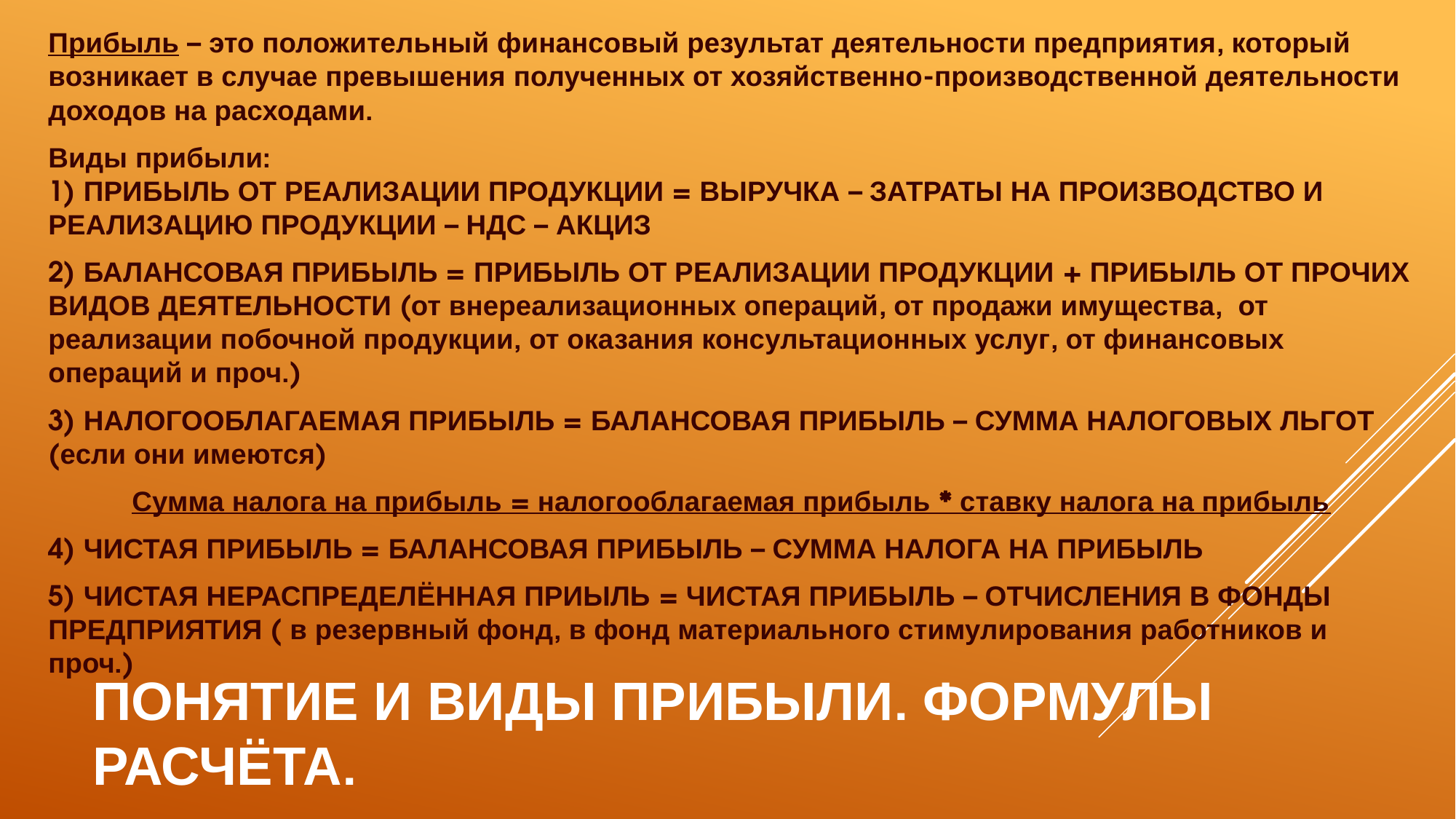

Прибыль – это положительный финансовый результат деятельности предприятия, который возникает в случае превышения полученных от хозяйственно-производственной деятельности доходов на расходами.
Виды прибыли:
1) ПРИБЫЛЬ ОТ РЕАЛИЗАЦИИ ПРОДУКЦИИ = ВЫРУЧКА – ЗАТРАТЫ НА ПРОИЗВОДСТВО И РЕАЛИЗАЦИЮ ПРОДУКЦИИ – НДС – АКЦИЗ
2) БАЛАНСОВАЯ ПРИБЫЛЬ = ПРИБЫЛЬ ОТ РЕАЛИЗАЦИИ ПРОДУКЦИИ + ПРИБЫЛЬ ОТ ПРОЧИХ ВИДОВ ДЕЯТЕЛЬНОСТИ (от внереализационных операций, от продажи имущества,  от реализации побочной продукции, от оказания консультационных услуг, от финансовых операций и проч.)
3) НАЛОГООБЛАГАЕМАЯ ПРИБЫЛЬ = БАЛАНСОВАЯ ПРИБЫЛЬ – СУММА НАЛОГОВЫХ ЛЬГОТ (если они имеются)
Сумма налога на прибыль = налогооблагаемая прибыль * ставку налога на прибыль
4) ЧИСТАЯ ПРИБЫЛЬ = БАЛАНСОВАЯ ПРИБЫЛЬ – СУММА НАЛОГА НА ПРИБЫЛЬ
5) ЧИСТАЯ НЕРАСПРЕДЕЛЁННАЯ ПРИЫЛЬ = ЧИСТАЯ ПРИБЫЛЬ – ОТЧИСЛЕНИЯ В ФОНДЫ ПРЕДПРИЯТИЯ ( в резервный фонд, в фонд материального стимулирования работников и проч.)
# Понятие и виды прибыли. Формулы расчёта.